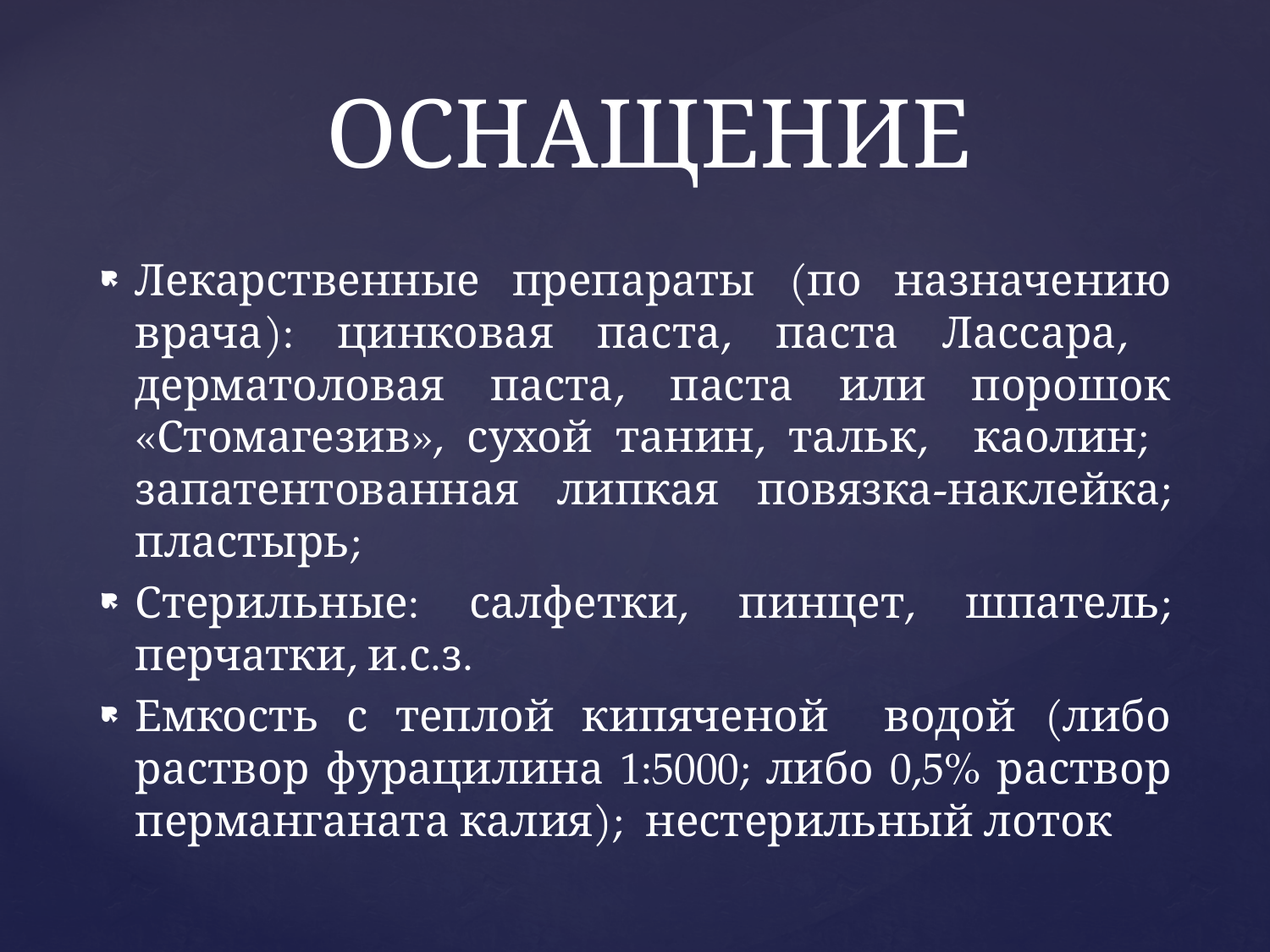

# ОСНАЩЕНИЕ
Лекарственные препараты (по назначению врача): цинковая паста, паста Лассара,  дерматоловая паста, паста или порошок «Стомагезив», сухой танин, тальк,  каолин;  запатентованная липкая повязка-наклейка; пластырь;
Стерильные: салфетки, пинцет, шпатель; перчатки, и.с.з.
Емкость с теплой кипяченой  водой (либо раствор фурацилина 1:5000; либо 0,5% раствор перманганата калия);  нестерильный лоток